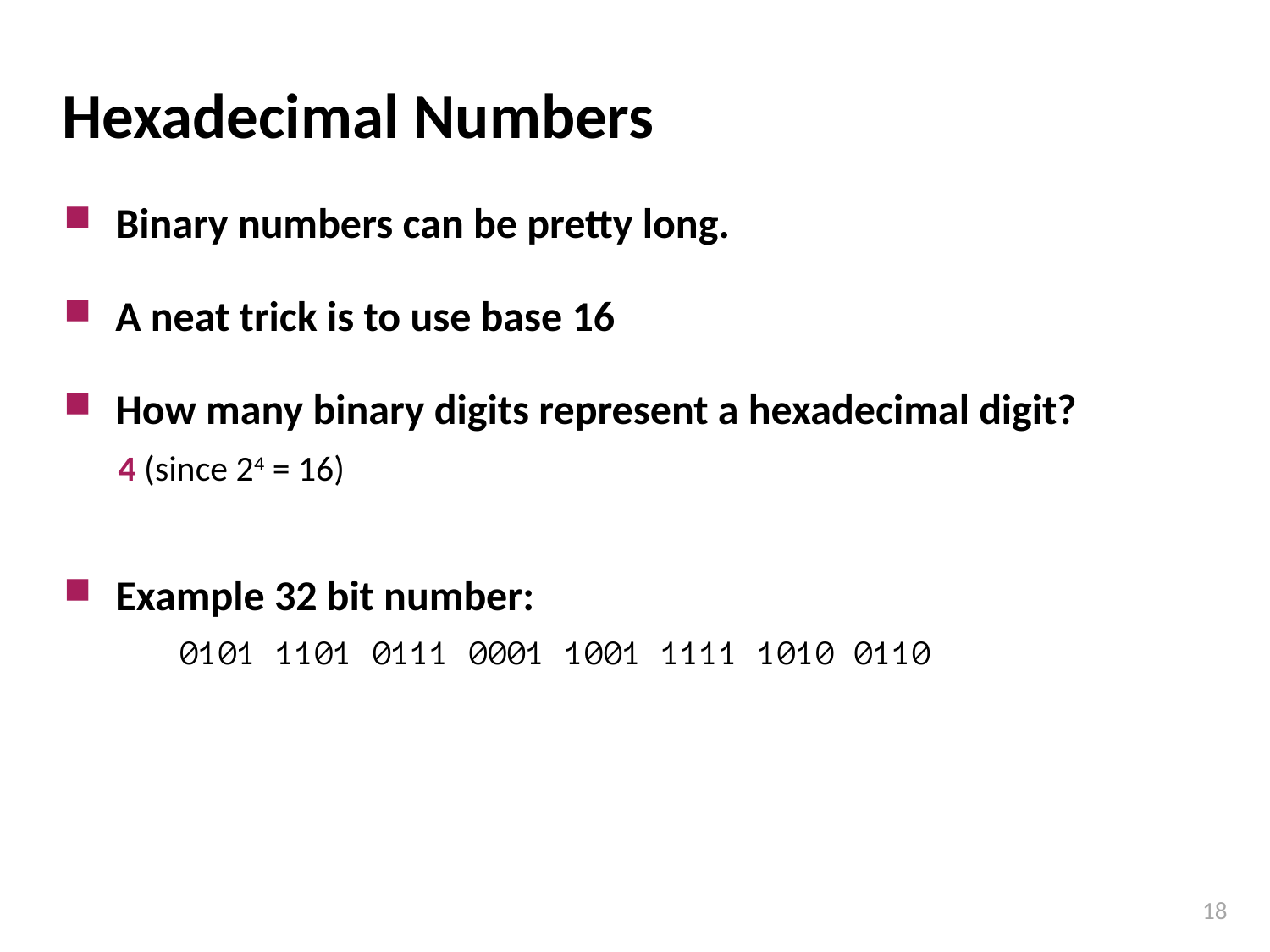

# Hexadecimal Numbers

Binary numbers can be pretty long.
A neat trick is to use base 16
How many binary digits represent a hexadecimal digit?

Example 32 bit number:
   0101 1101 0111 0001 1001 1111 1010 0110

4 (since 24 = 16)